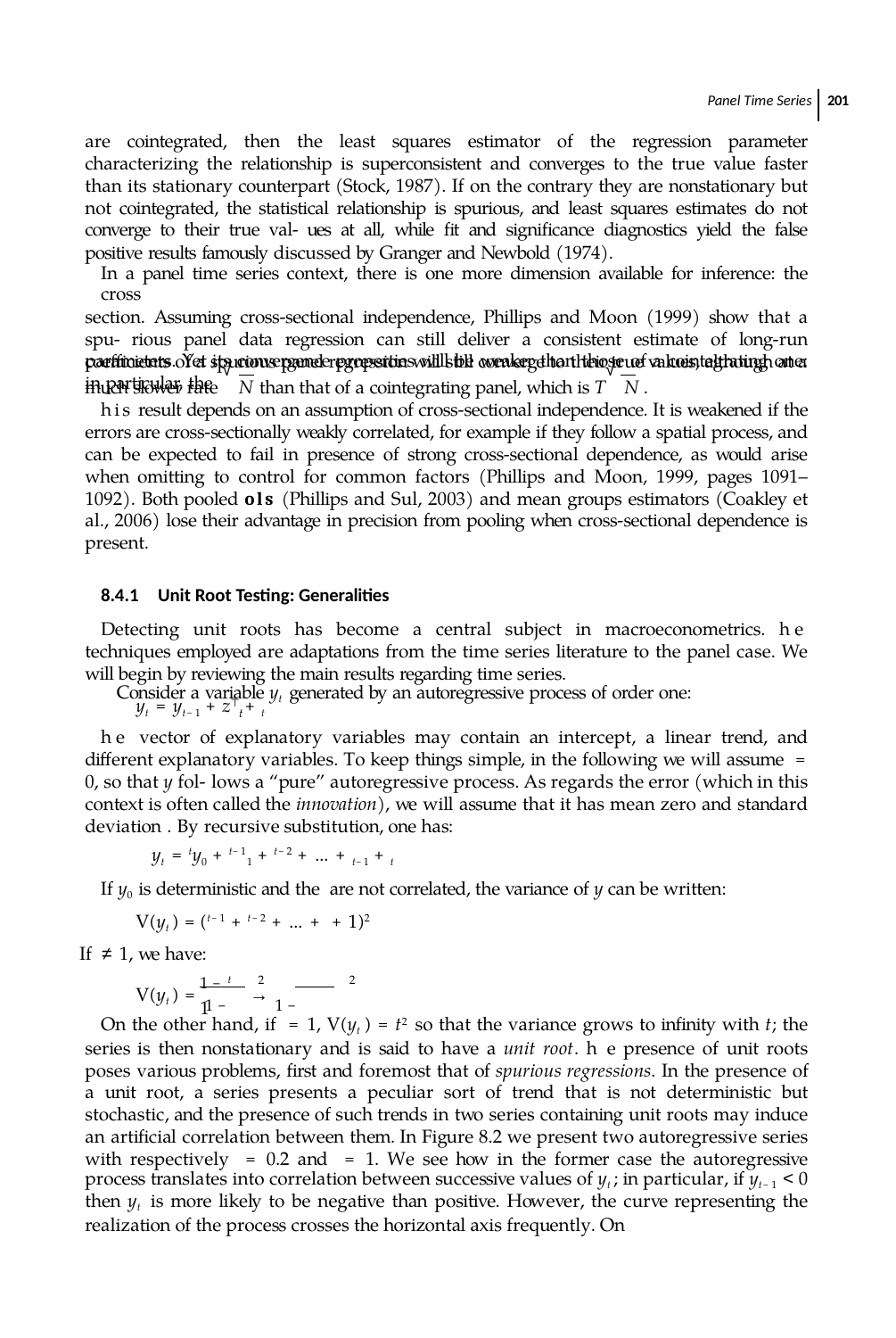

Panel Time Series  201

are cointegrated, then the least squares estimator of the regression parameter characterizing the relationship is superconsistent and converges to the true value faster than its stationary counterpart (Stock, 1987). If on the contrary they are nonstationary but not cointegrated, the statistical relationship is spurious, and least squares estimates do not converge to their true val- ues at all, while ﬁt and signiﬁcance diagnostics yield the false positive results famously discussed by Granger and Newbold (1974).
In a panel time series context, there is one more dimension available for inference: the cross
section. Assuming cross-sectional independence, Phillips and Moon (1999) show that a spu- rious panel data regression can still deliver a consistent estimate of long-run parameters. Yet its convergence properties will be weaker than those of a cointegrating one: in particular, the

coeﬃcients of a spurious panel regression will still converge to their true values, although at a
√	√
much slower rate  N than that of a cointegrating panel, which is T  N .
his result depends on an assumption of cross-sectional independence. It is weakened if the errors are cross-sectionally weakly correlated, for example if they follow a spatial process, and can be expected to fail in presence of strong cross-sectional dependence, as would arise when omitting to control for common factors (Phillips and Moon, 1999, pages 1091–1092). Both pooled ols (Phillips and Sul, 2003) and mean groups estimators (Coakley et al., 2006) lose their advantage in precision from pooling when cross-sectional dependence is present.

8.4.1  Unit Root Testing: Generalities
Detecting unit roots has become a central subject in macroeconometrics. he techniques employed are adaptations from the time series literature to the panel case. We will begin by reviewing the main results regarding time series.
Consider a variable yt generated by an autoregressive process of order one:

yt = yt−1 + z⊤ + t
t
he vector of explanatory variables may contain an intercept, a linear trend, and different explanatory variables. To keep things simple, in the following we will assume  = 0, so that y fol- lows a “pure” autoregressive process. As regards the error (which in this context is often called the innovation), we will assume that it has mean zero and standard deviation . By recursive substitution, one has:
yt = ty0 + t−11 + t−2 + … + t−1 + t
If y0 is deterministic and the  are not correlated, the variance of y can be written: V(yt ) = (t−1 + t−2 + … +  + 1)2
If  ≠ 1, we have:
1 − t	1
2	2
V(yt ) = 1 −   → 1 −

On the other hand, if  = 1, V(yt ) = t2  so that the variance grows to inﬁnity with t; the series is then nonstationary and is said to have a unit root. he presence of unit roots poses various problems, ﬁrst and foremost that of spurious regressions. In the presence of a unit root, a series presents a peculiar sort of trend that is not deterministic but stochastic, and the presence of such trends in two series containing unit roots may induce an artiﬁcial correlation between them. In Figure 8.2 we present two autoregressive series with respectively  = 0.2 and  = 1. We see how in the former case the autoregressive process translates into correlation between successive values of yt ; in particular, if yt−1  < 0 then yt  is more likely to be negative than positive. However, the curve representing the realization of the process crosses the horizontal axis frequently. On